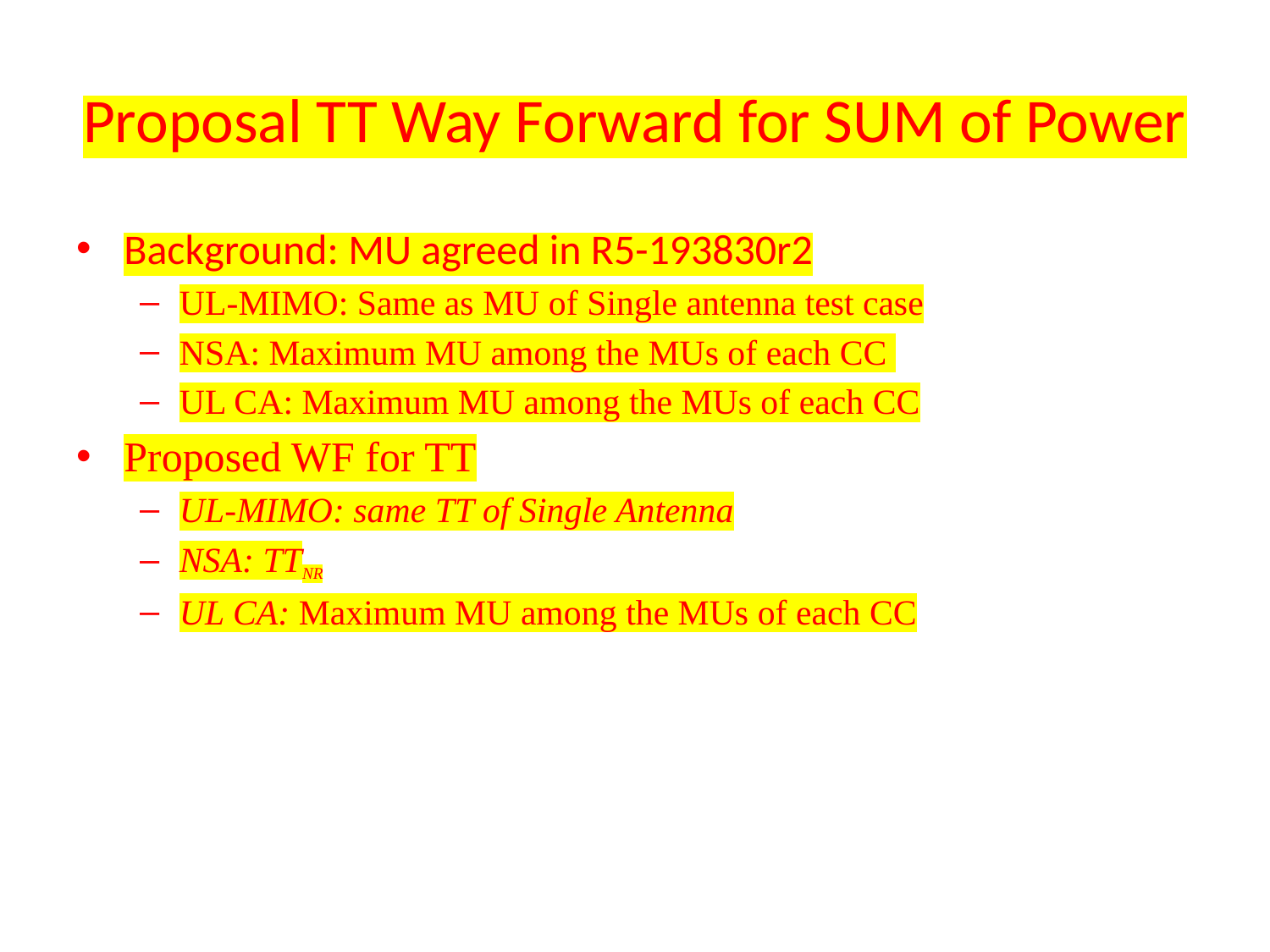

# Proposal TT Way Forward for SUM of Power
Background: MU agreed in R5-193830r2
UL-MIMO: Same as MU of Single antenna test case
NSA: Maximum MU among the MUs of each CC
UL CA: Maximum MU among the MUs of each CC
Proposed WF for TT
UL-MIMO: same TT of Single Antenna
NSA: TTNR
UL CA: Maximum MU among the MUs of each CC